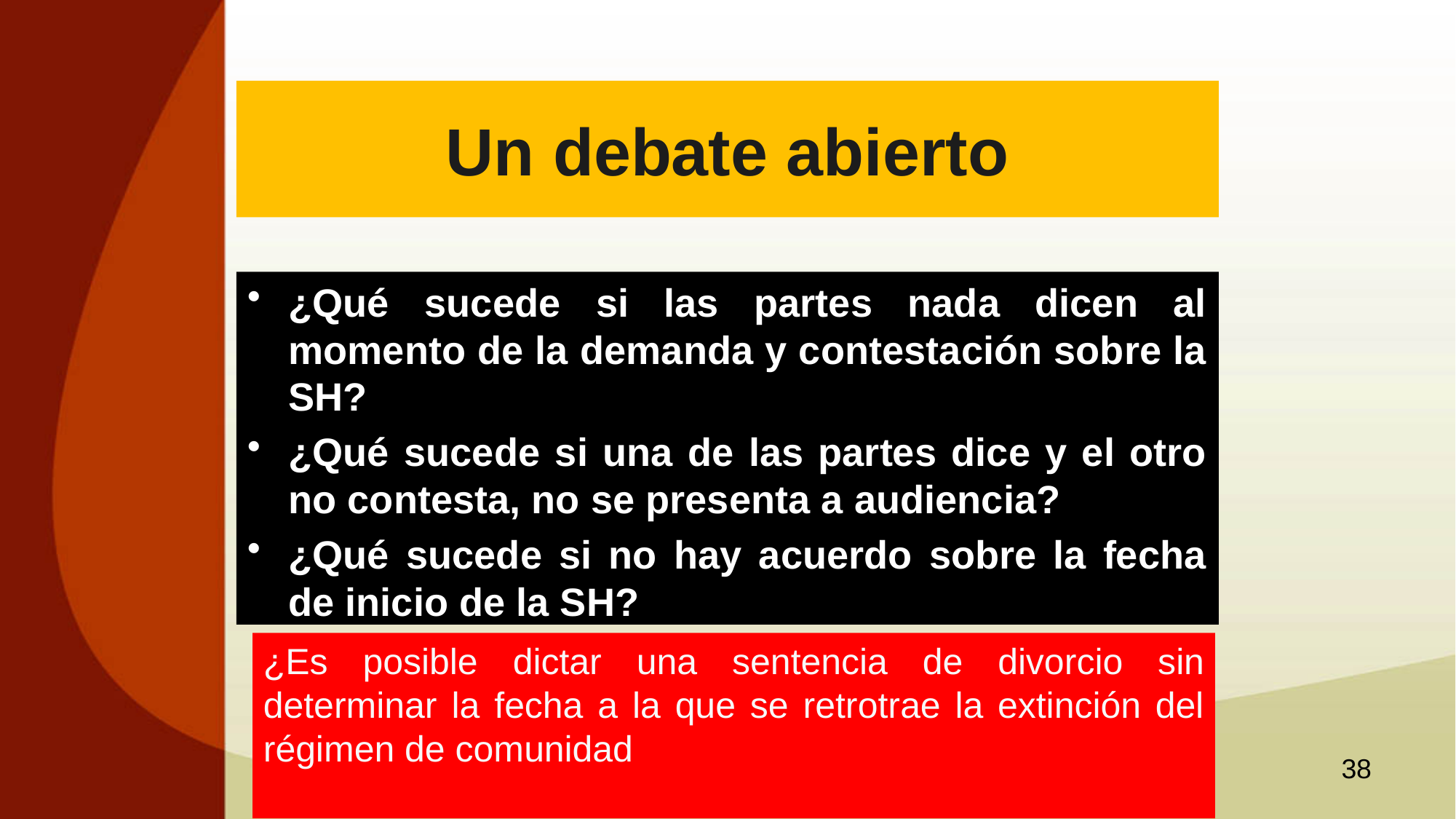

# Un debate abierto
¿Qué sucede si las partes nada dicen al momento de la demanda y contestación sobre la SH?
¿Qué sucede si una de las partes dice y el otro no contesta, no se presenta a audiencia?
¿Qué sucede si no hay acuerdo sobre la fecha de inicio de la SH?
¿Es posible dictar una sentencia de divorcio sin determinar la fecha a la que se retrotrae la extinción del régimen de comunidad

38